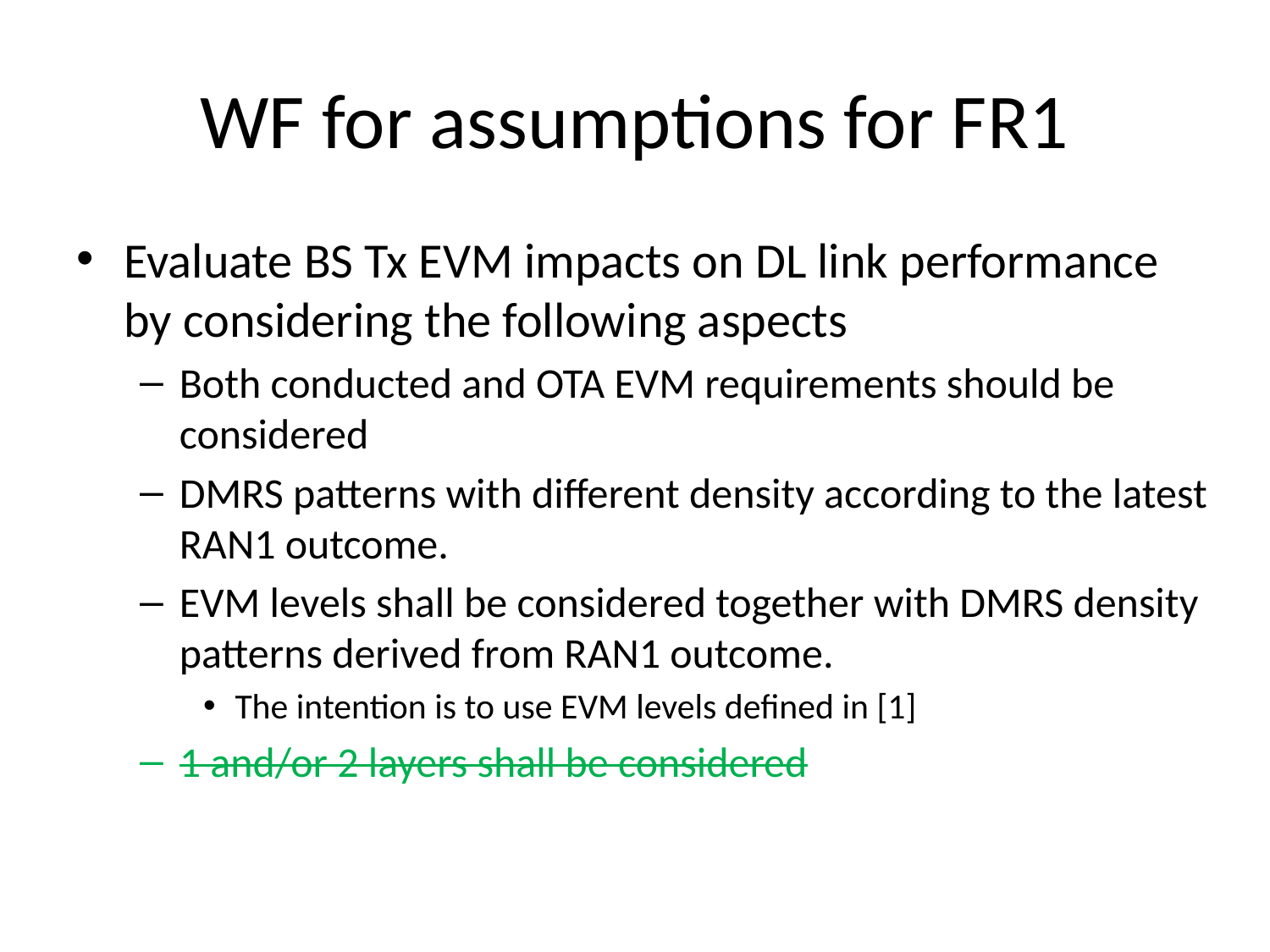

# WF for assumptions for FR1
Evaluate BS Tx EVM impacts on DL link performance by considering the following aspects
Both conducted and OTA EVM requirements should be considered
DMRS patterns with different density according to the latest RAN1 outcome.
EVM levels shall be considered together with DMRS density patterns derived from RAN1 outcome.
The intention is to use EVM levels defined in [1]
1 and/or 2 layers shall be considered